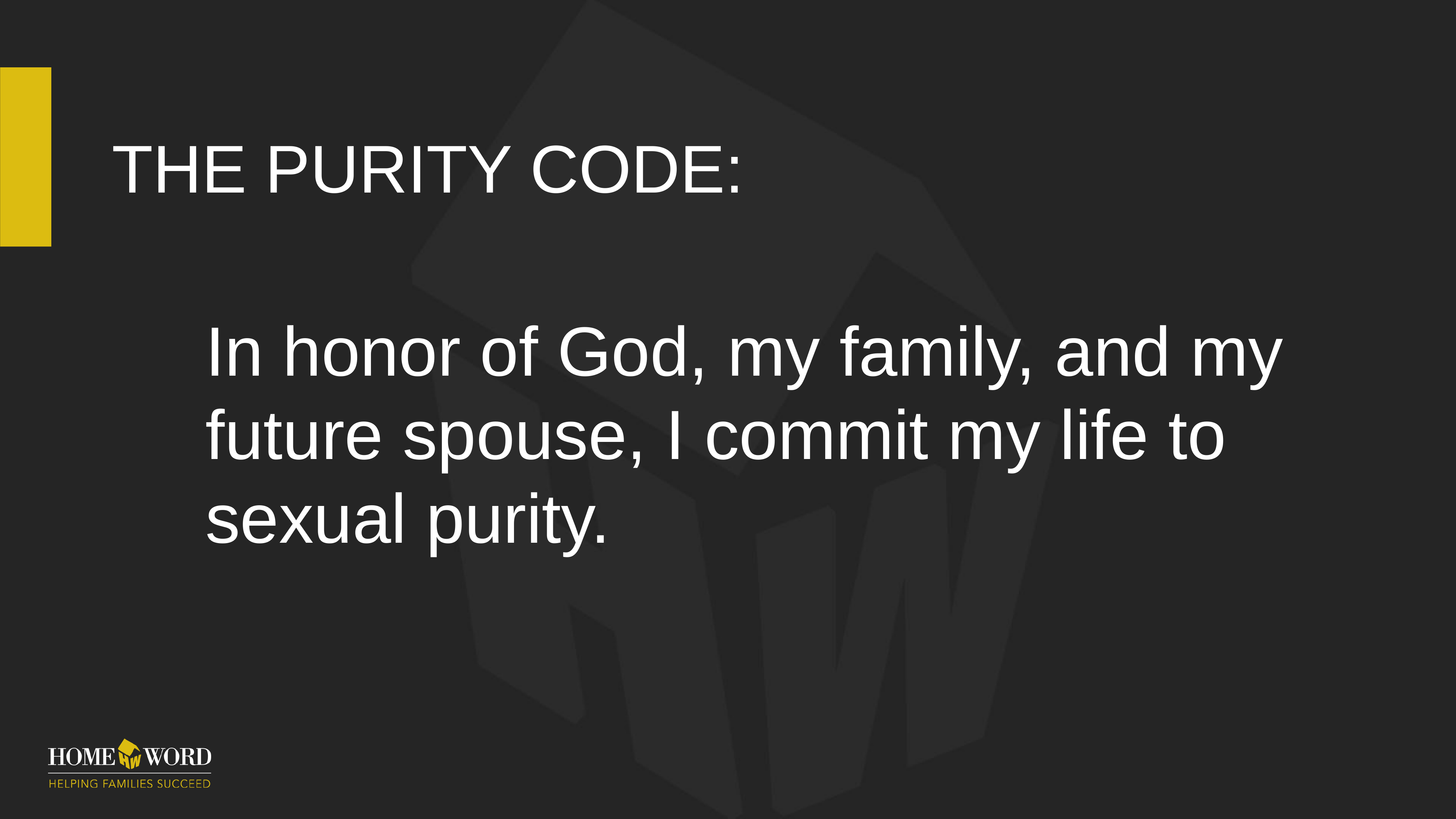

The Purity Code:
# In honor of God, my family, and my future spouse, I commit my life to sexual purity.